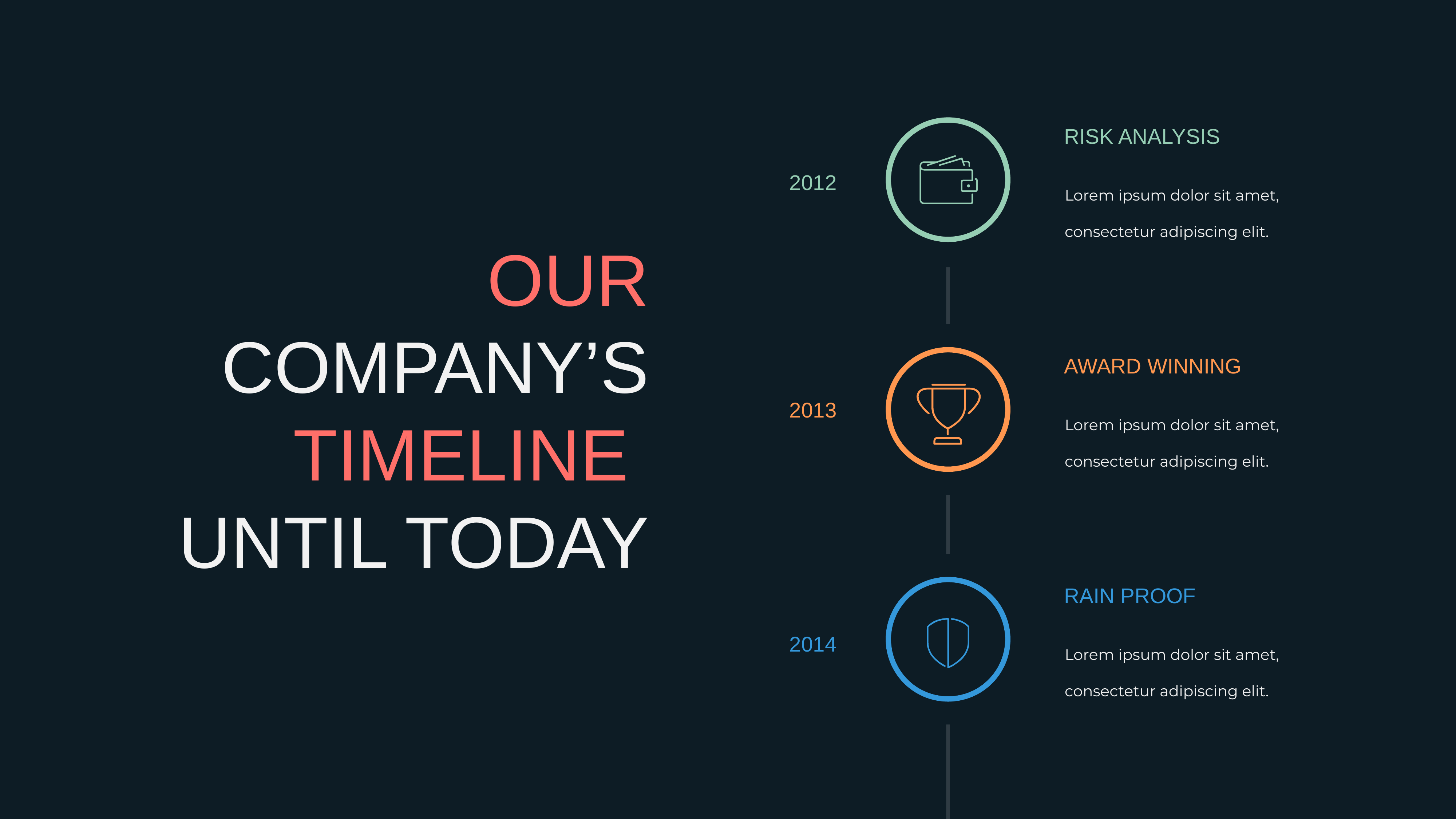

RISK ANALYSIS

Lorem ipsum dolor sit amet, consectetur adipiscing elit.
2012
OUR
COMPANY’S TIMELINE
UNTIL TODAY

AWARD WINNING

2013
Lorem ipsum dolor sit amet, consectetur adipiscing elit.

RAIN PROOF

Lorem ipsum dolor sit amet, consectetur adipiscing elit.
2014